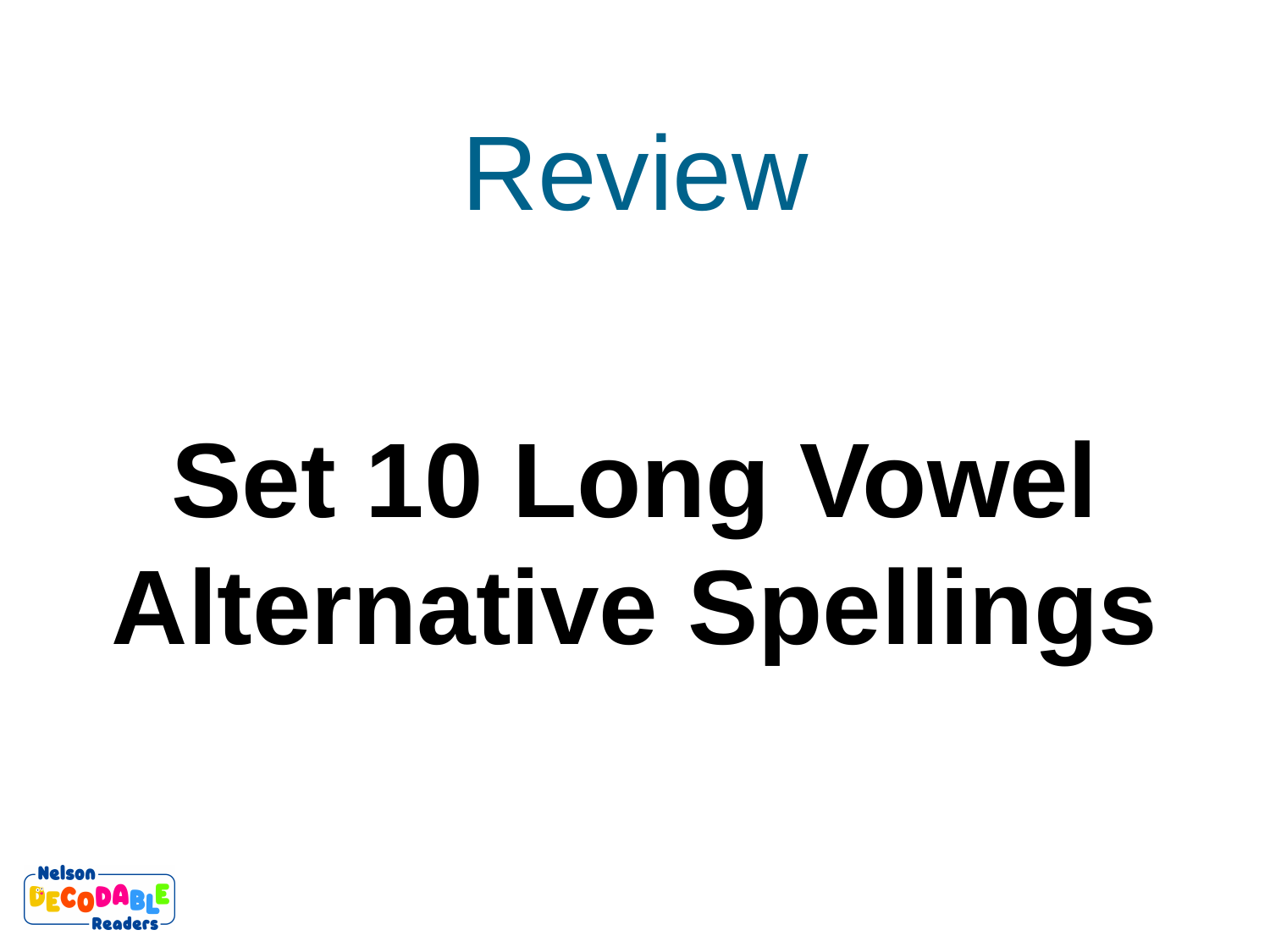

Review
Set 10 Long Vowel Alternative Spellings